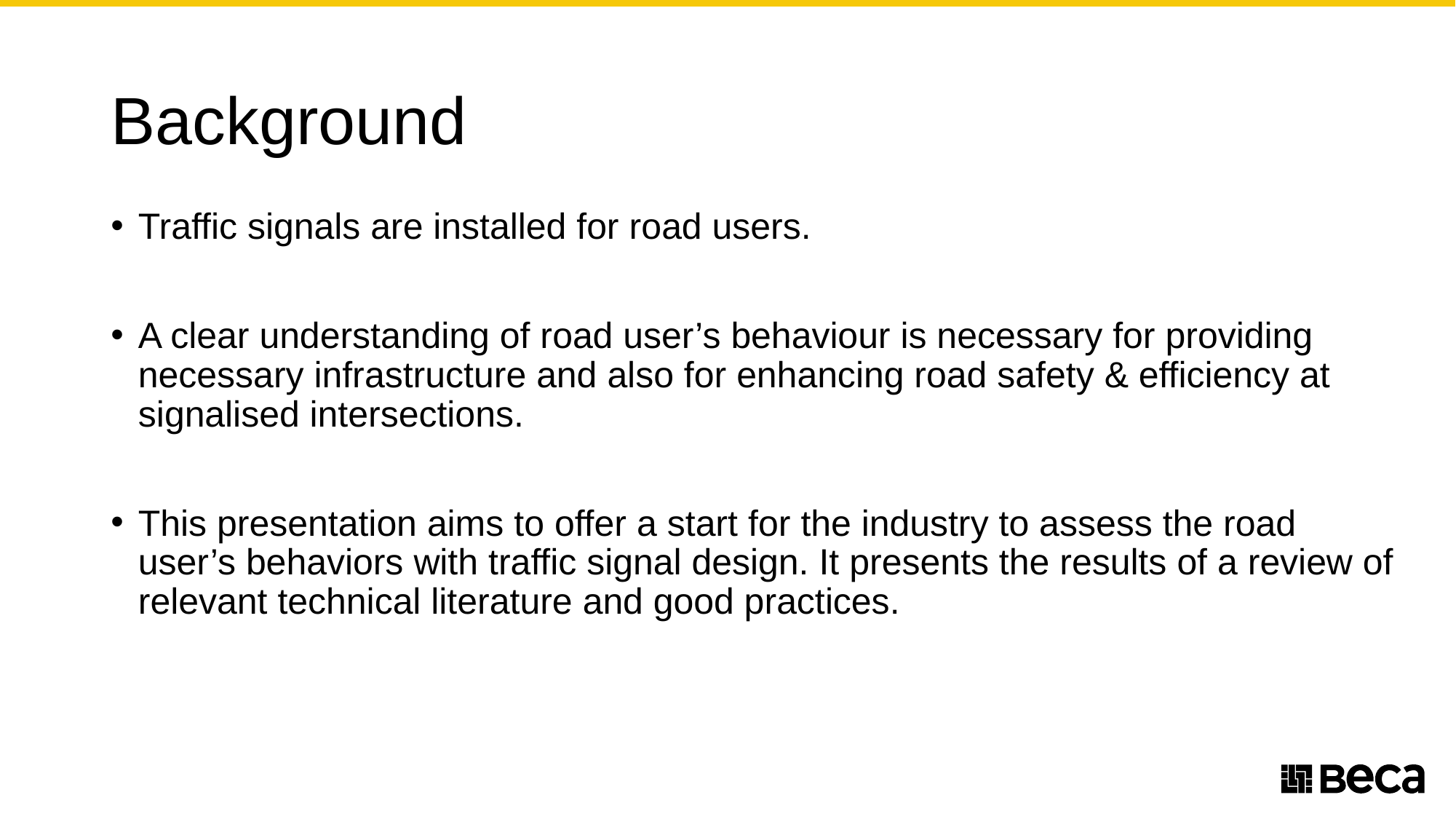

# Background
Traffic signals are installed for road users.

A clear understanding of road user’s behaviour is necessary for providing necessary infrastructure and also for enhancing road safety & efficiency at signalised intersections.

This presentation aims to offer a start for the industry to assess the road user’s behaviors with traffic signal design. It presents the results of a review of relevant technical literature and good practices.